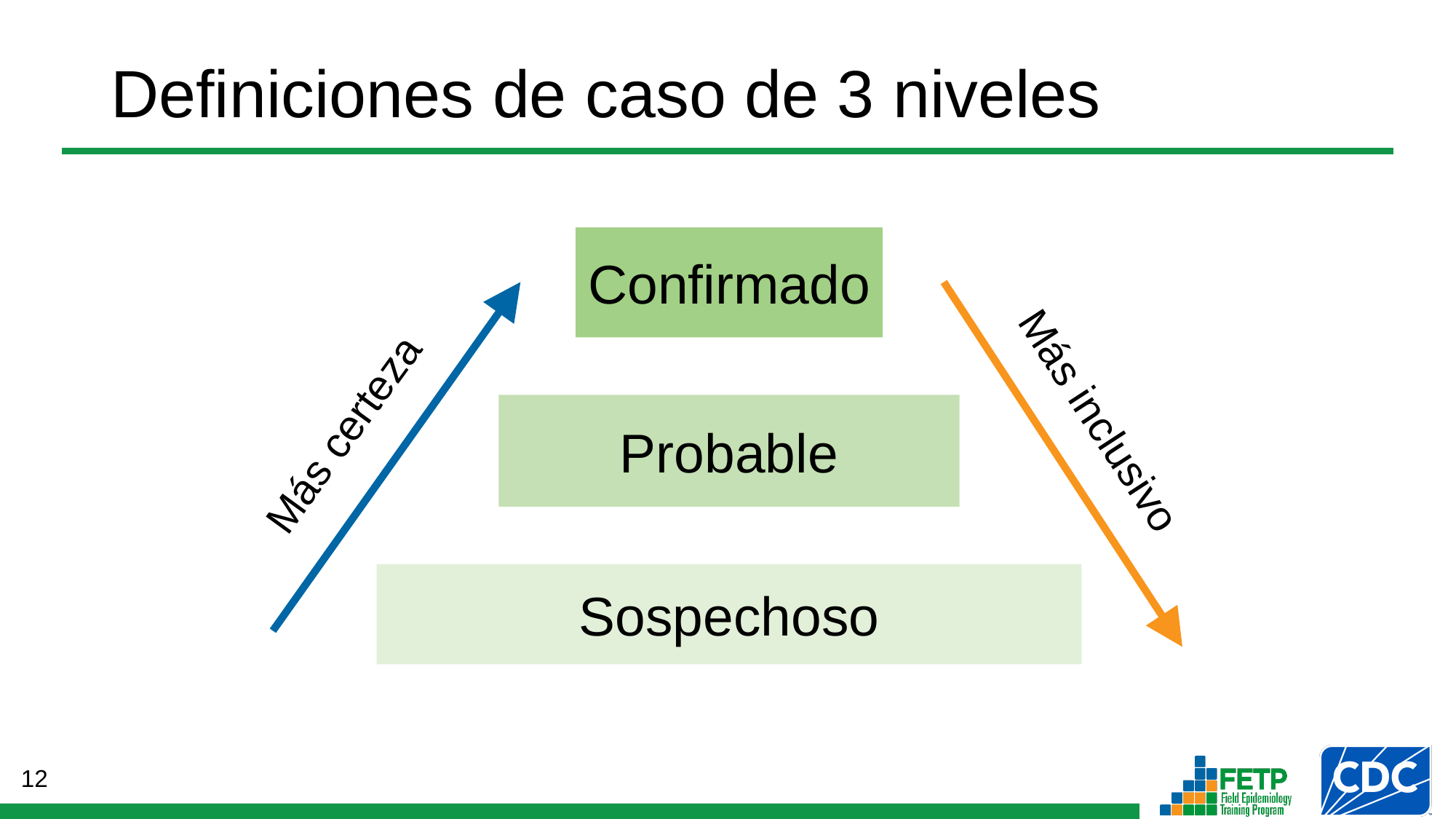

# Definiciones de caso de 3 niveles
Confirmado
Más inclusivo
Probable
Más certeza
Sospechoso